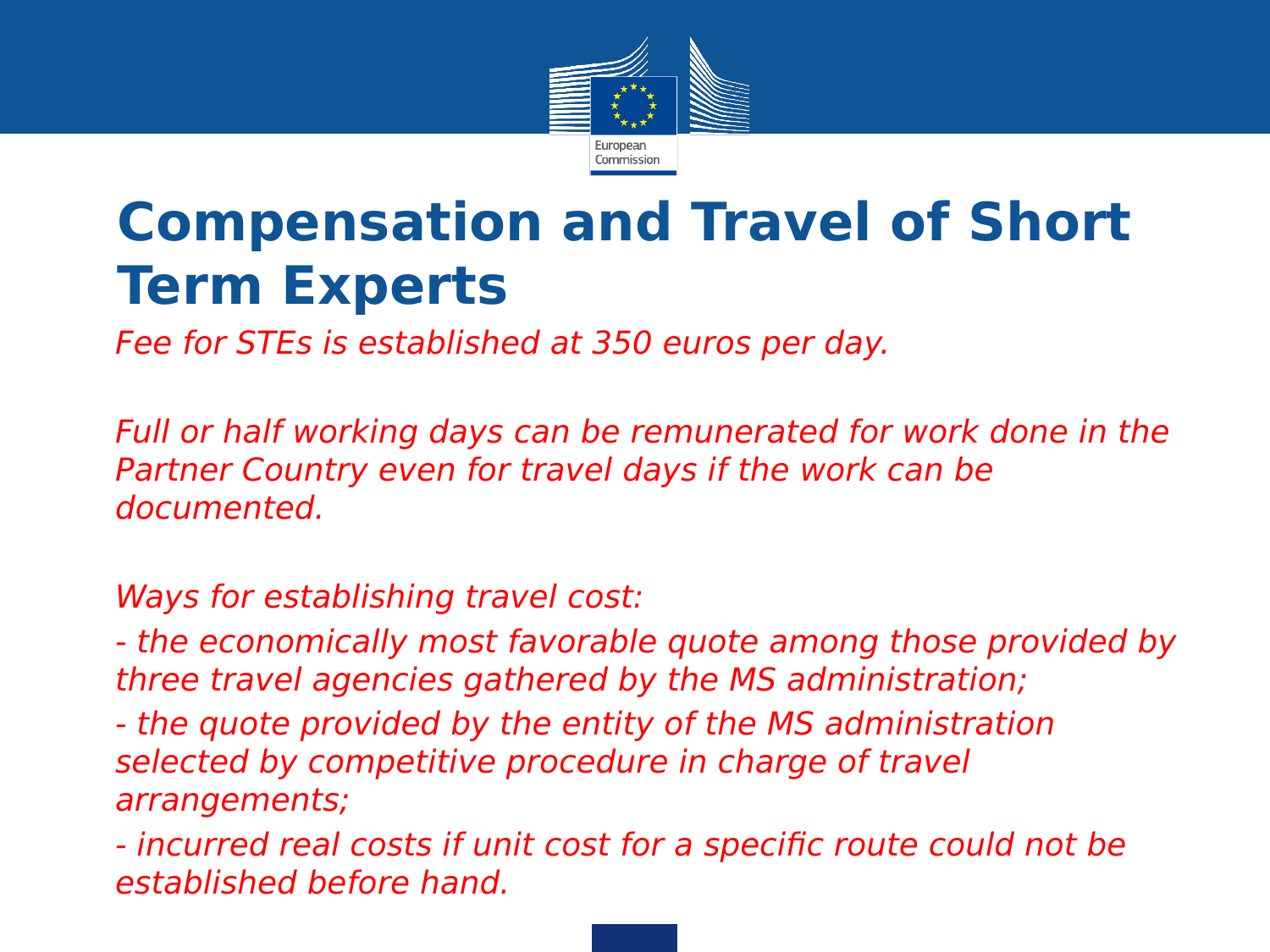

# Compensation and Travel of Short Term Experts
Fee for STEs is established at 350 euros per day.

Full or half working days can be remunerated for work done in the Partner Country even for travel days if the work can be documented.

Ways for establishing travel cost:
- the economically most favorable quote among those provided by three travel agencies gathered by the MS administration;
- the quote provided by the entity of the MS administration selected by competitive procedure in charge of travel arrangements;
- incurred real costs if unit cost for a specific route could not be established before hand.